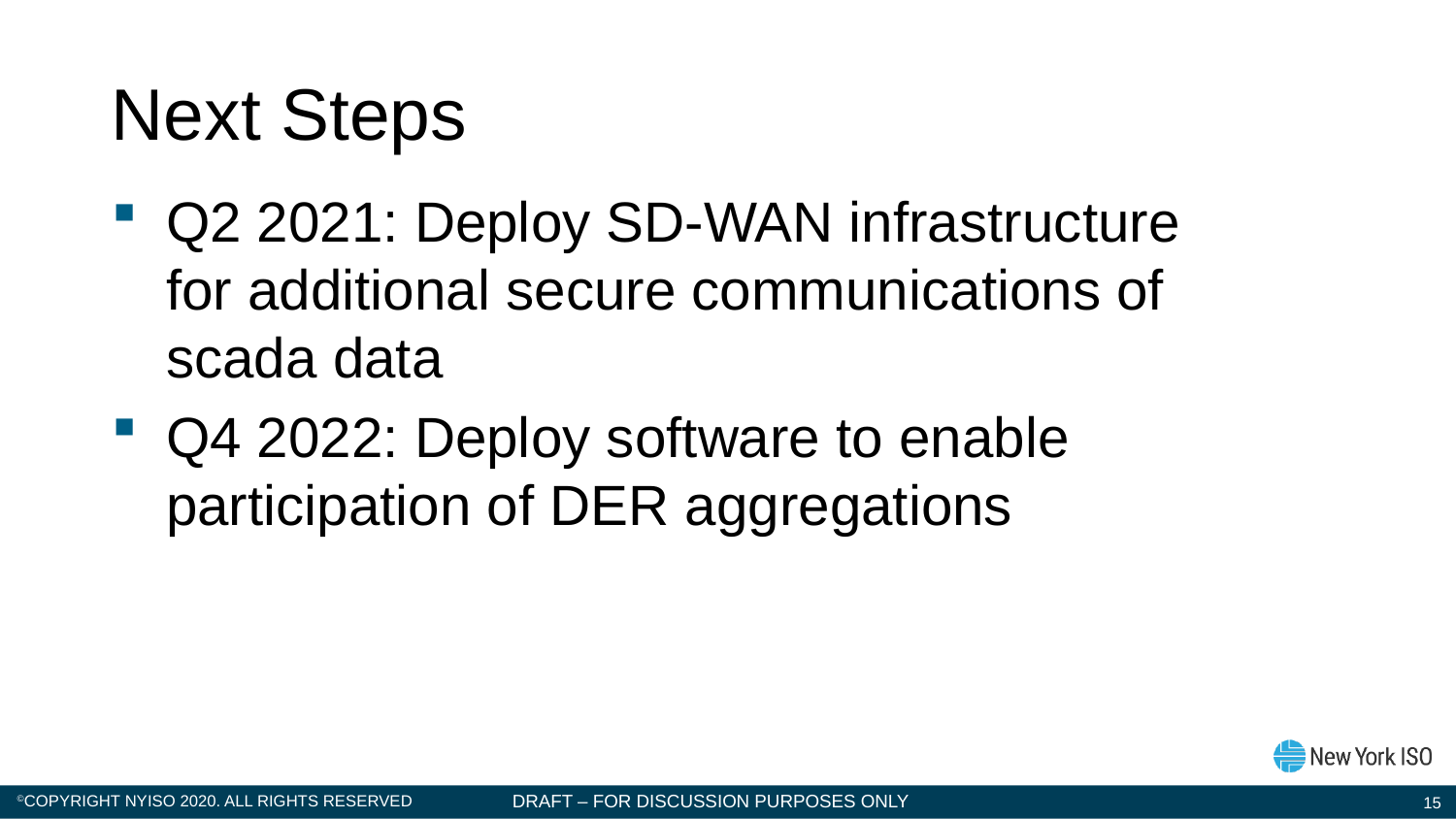

# Next Steps
Q2 2021: Deploy SD-WAN infrastructure for additional secure communications of scada data
Q4 2022: Deploy software to enable participation of DER aggregations